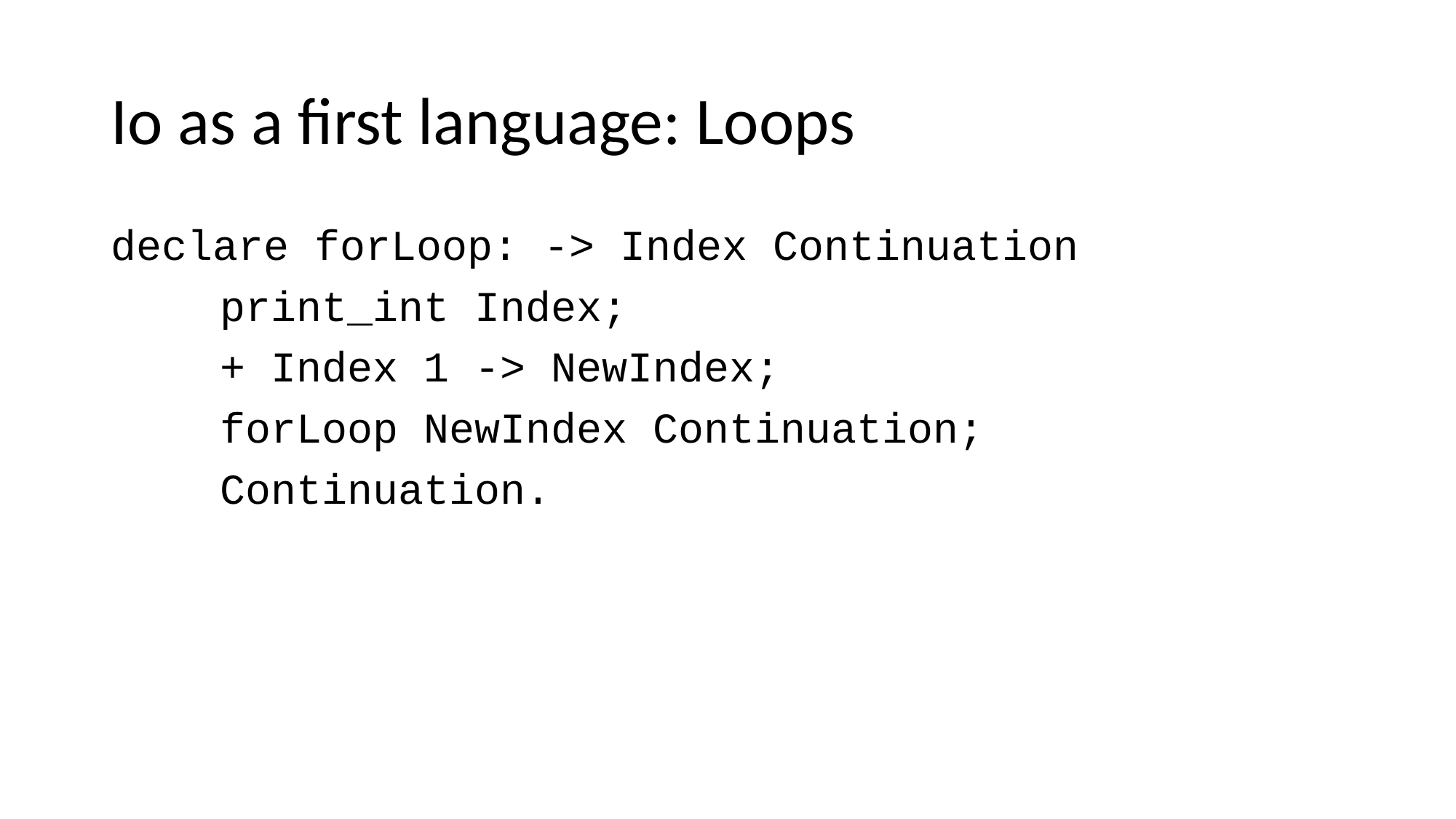

# Io as a first language: Loops
declare forLoop: -> Index Continuation
	print_int Index;
	+ Index 1 -> NewIndex;
	forLoop NewIndex Continuation;
	Continuation.